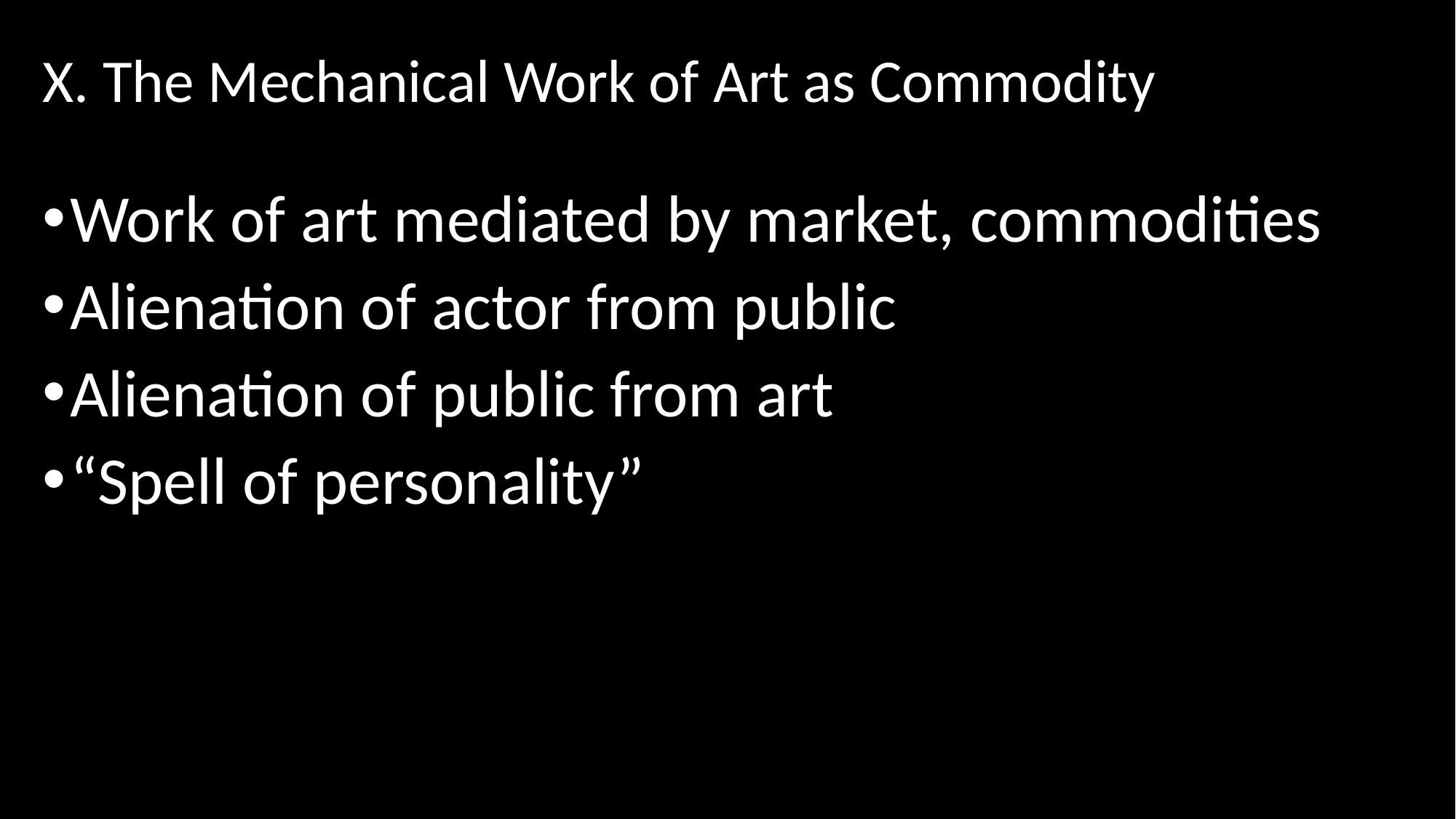

# X. The Mechanical Work of Art as Commodity
Work of art mediated by market, commodities
Alienation of actor from public
Alienation of public from art
“Spell of personality”